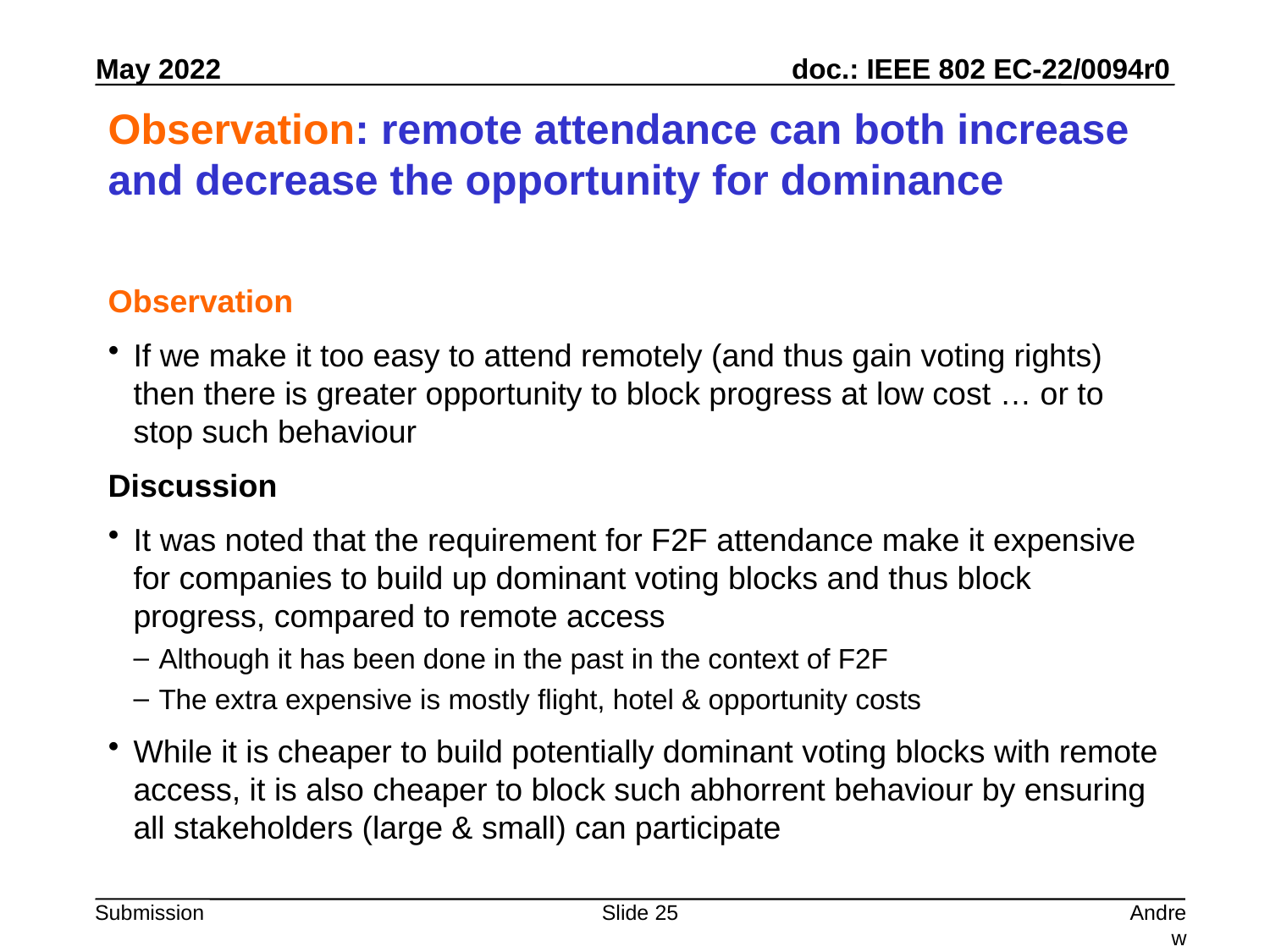

# Observation: remote attendance can both increase and decrease the opportunity for dominance
Observation
If we make it too easy to attend remotely (and thus gain voting rights) then there is greater opportunity to block progress at low cost … or to stop such behaviour
Discussion
It was noted that the requirement for F2F attendance make it expensive  for companies to build up dominant voting blocks and thus block progress, compared to remote access
Although it has been done in the past in the context of F2F
The extra expensive is mostly flight, hotel & opportunity costs
While it is cheaper to build potentially dominant voting blocks with remote access, it is also cheaper to block such abhorrent behaviour by ensuring all stakeholders (large & small) can participate

Slide 25
Andrew Myles, Cisco